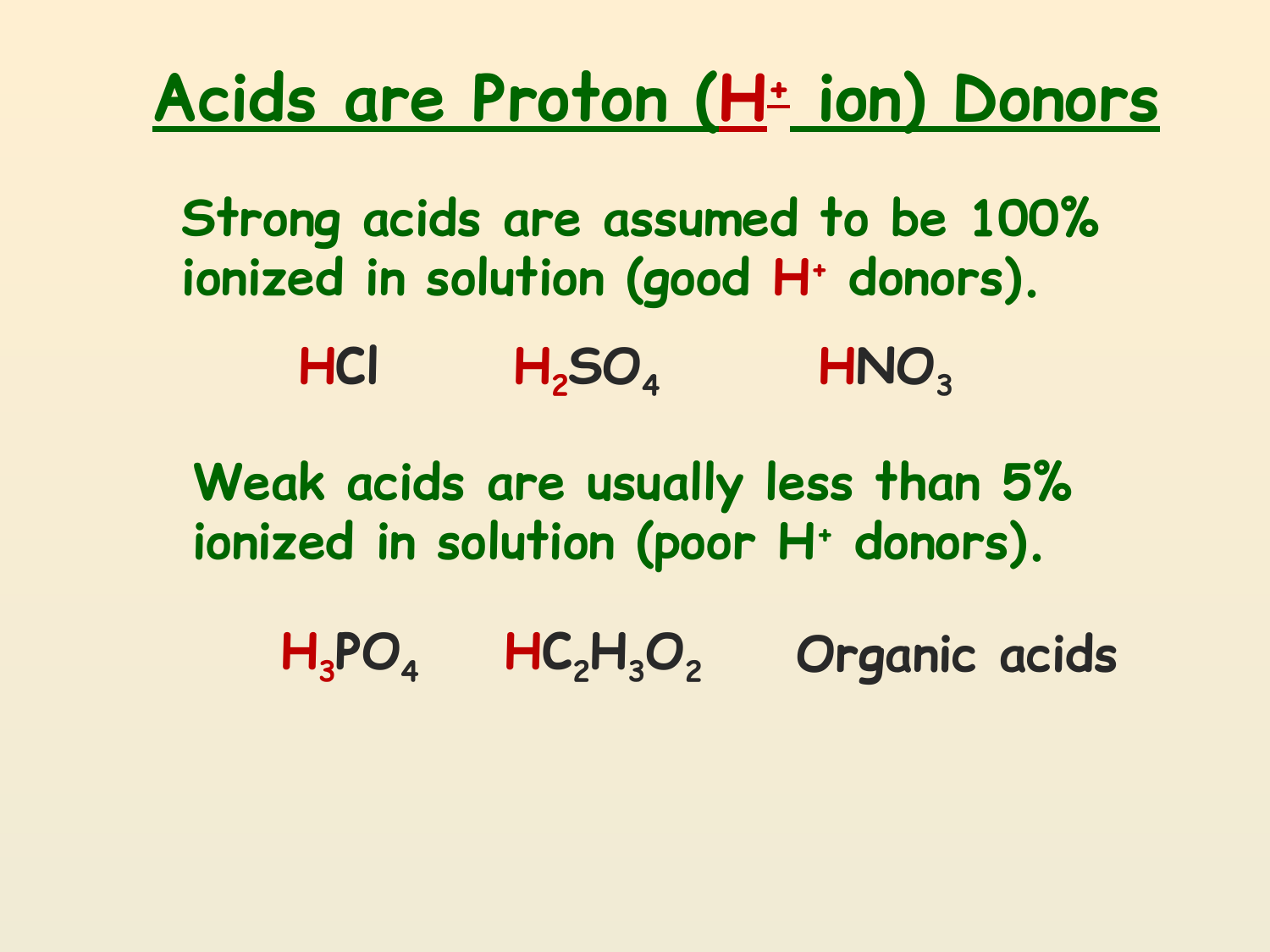

# Acids are Proton (H+ ion) Donors
Strong acids are assumed to be 100% ionized in solution (good H+ donors).
HCl
H2SO4
HNO3
Weak acids are usually less than 5% ionized in solution (poor H+ donors).
H3PO4
HC2H3O2
Organic acids